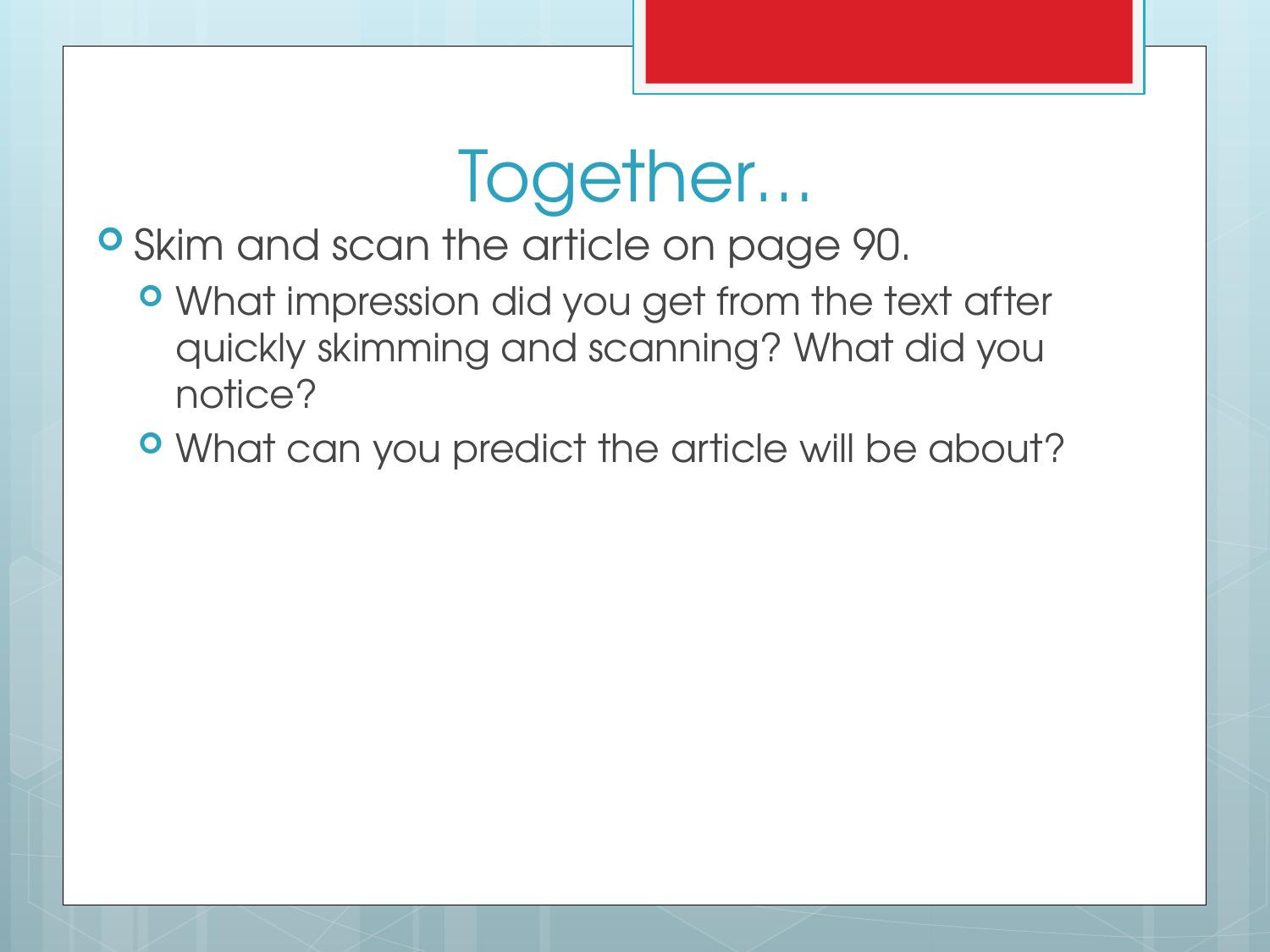

# Together…
Skim and scan the article on page 90.
What impression did you get from the text after quickly skimming and scanning? What did you notice?
What can you predict the article will be about?